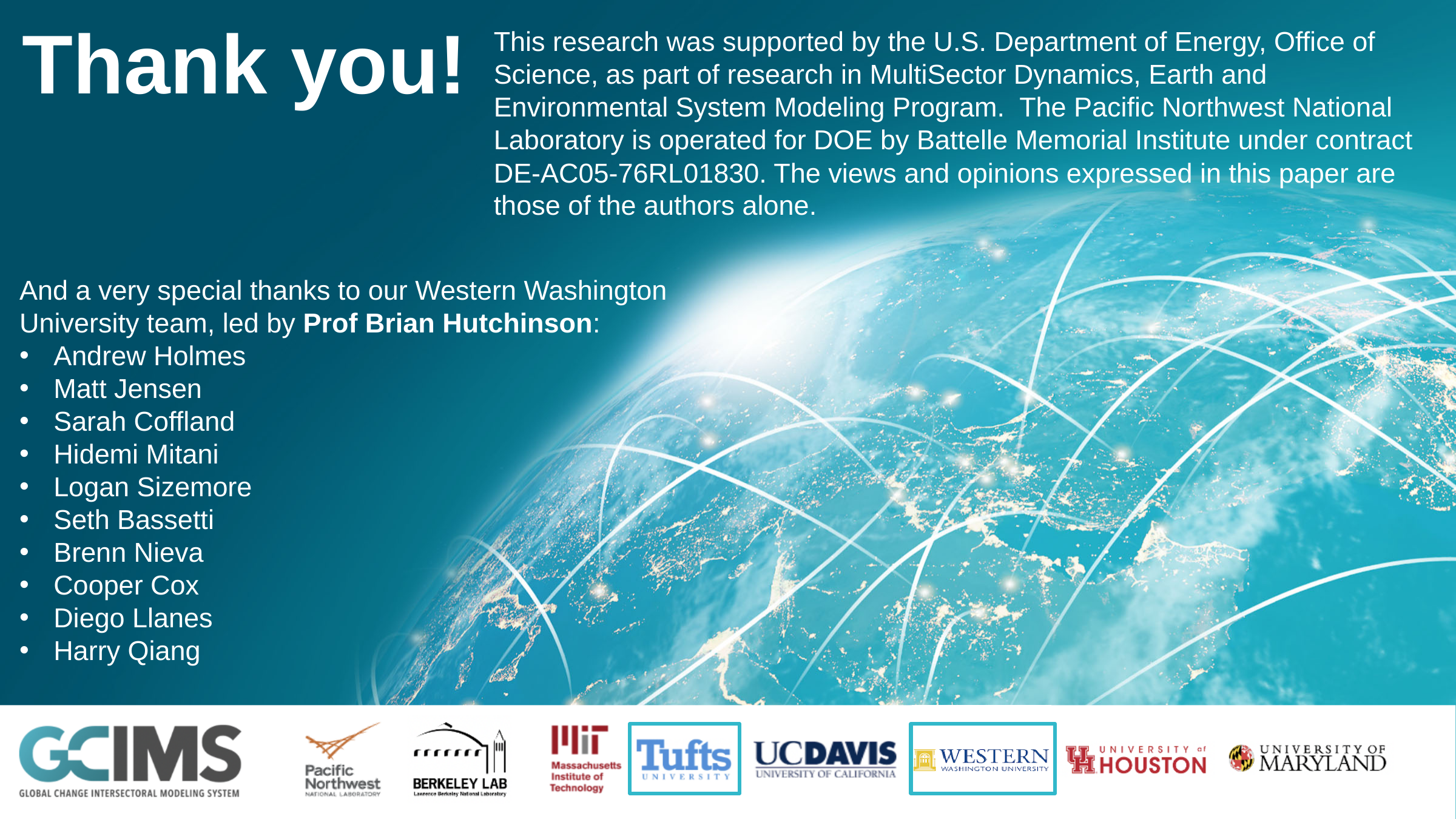

# Thank you!
This research was supported by the U.S. Department of Energy, Office of Science, as part of research in MultiSector Dynamics, Earth and Environmental System Modeling Program.  The Pacific Northwest National Laboratory is operated for DOE by Battelle Memorial Institute under contract DE-AC05-76RL01830. The views and opinions expressed in this paper are those of the authors alone.
And a very special thanks to our Western Washington University team, led by Prof Brian Hutchinson:
Andrew Holmes
Matt Jensen
Sarah Coffland
Hidemi Mitani
Logan Sizemore
Seth Bassetti
Brenn Nieva
Cooper Cox
Diego Llanes
Harry Qiang